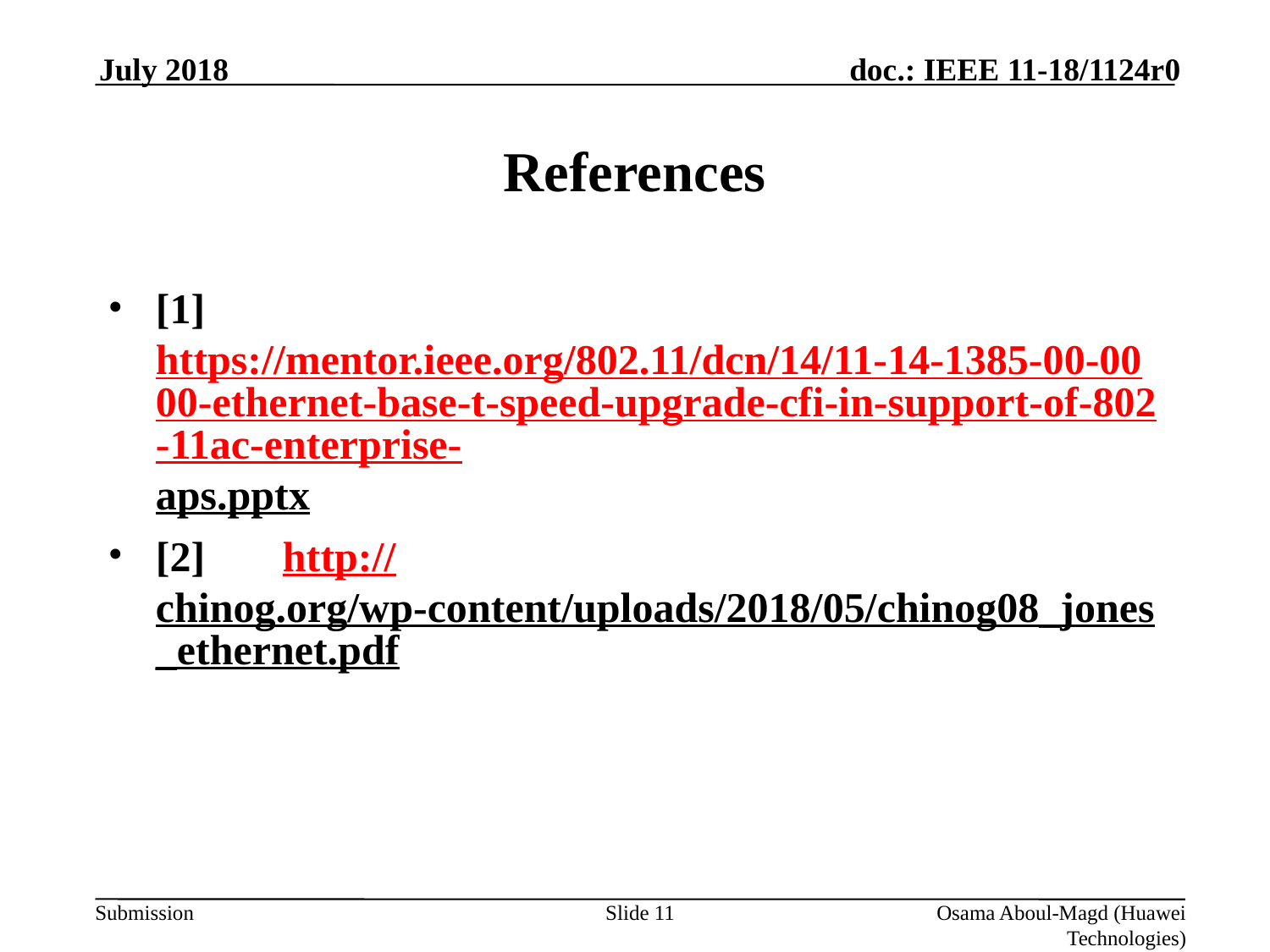

July 2018
# References
[1]	https://mentor.ieee.org/802.11/dcn/14/11-14-1385-00-0000-ethernet-base-t-speed-upgrade-cfi-in-support-of-802-11ac-enterprise-aps.pptx
[2]	http://chinog.org/wp-content/uploads/2018/05/chinog08_jones_ethernet.pdf
Slide 11
Osama Aboul-Magd (Huawei Technologies)